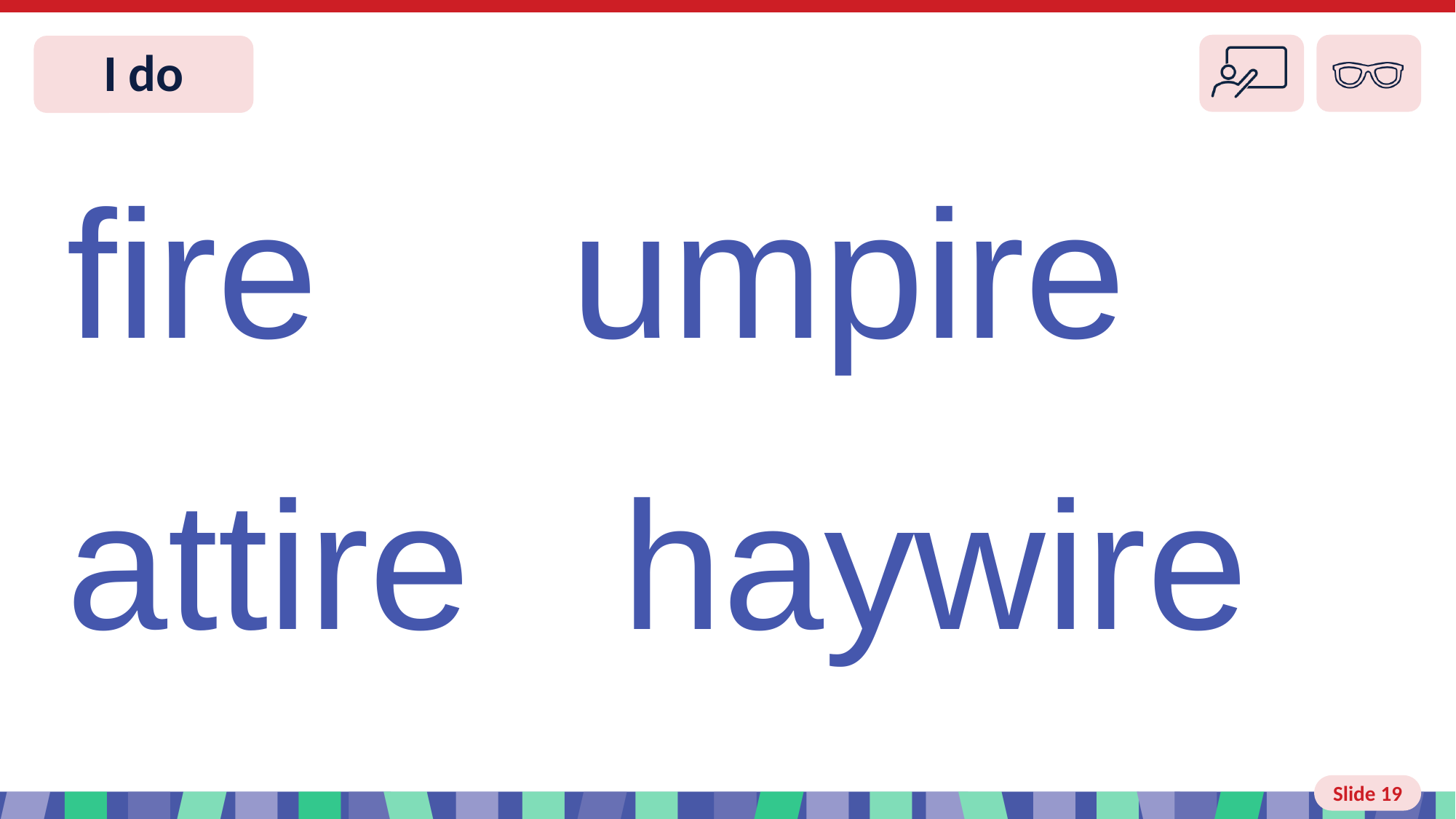

Slide 19 I do
fire     umpire
attire   haywire